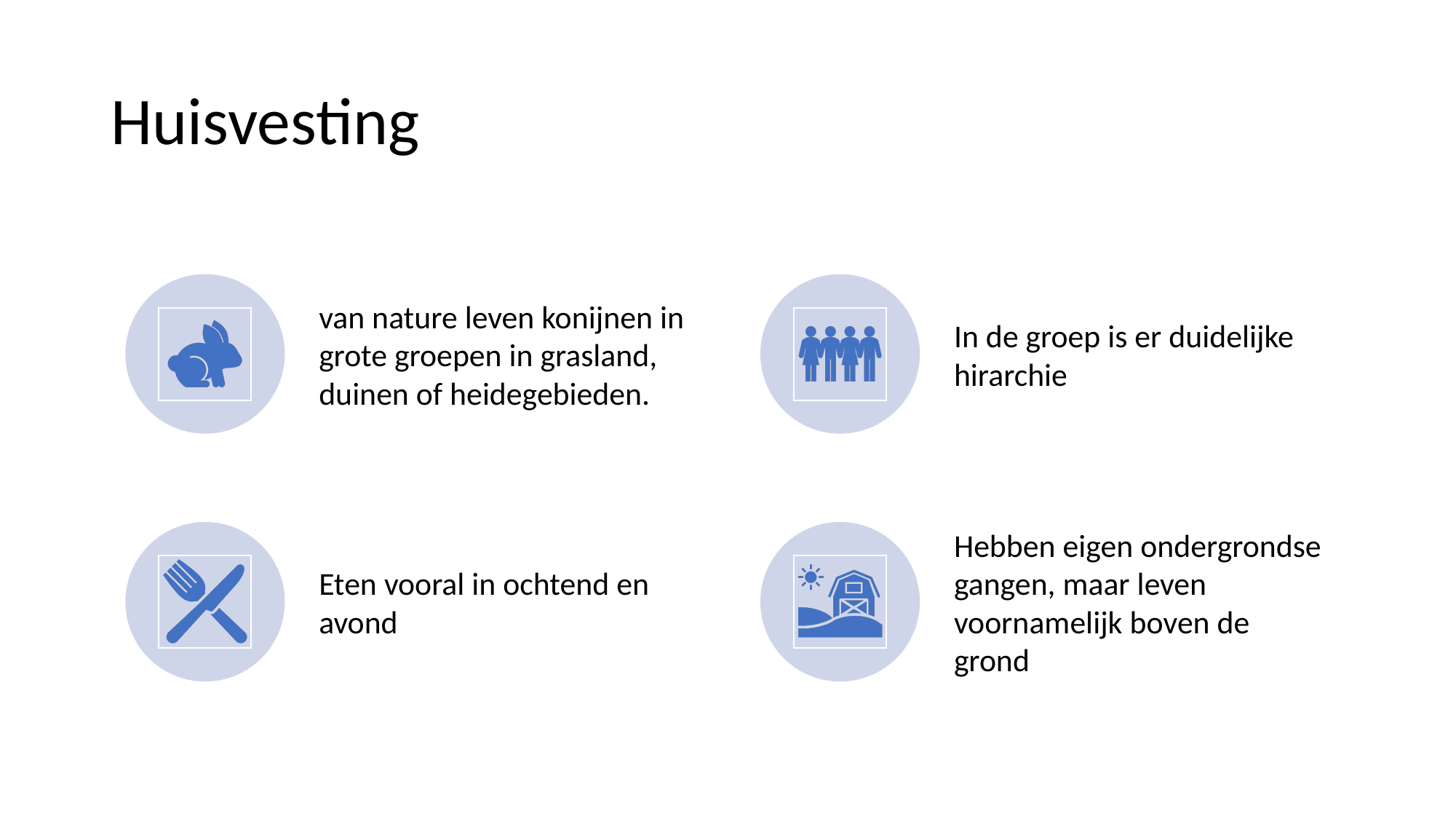

# Huisvesting
van nature leven konijnen in grote groepen in grasland, duinen of heidegebieden.
In de groep is er duidelijke hirarchie
Eten vooral in ochtend en avond
Hebben eigen ondergrondse gangen, maar leven voornamelijk boven de grond